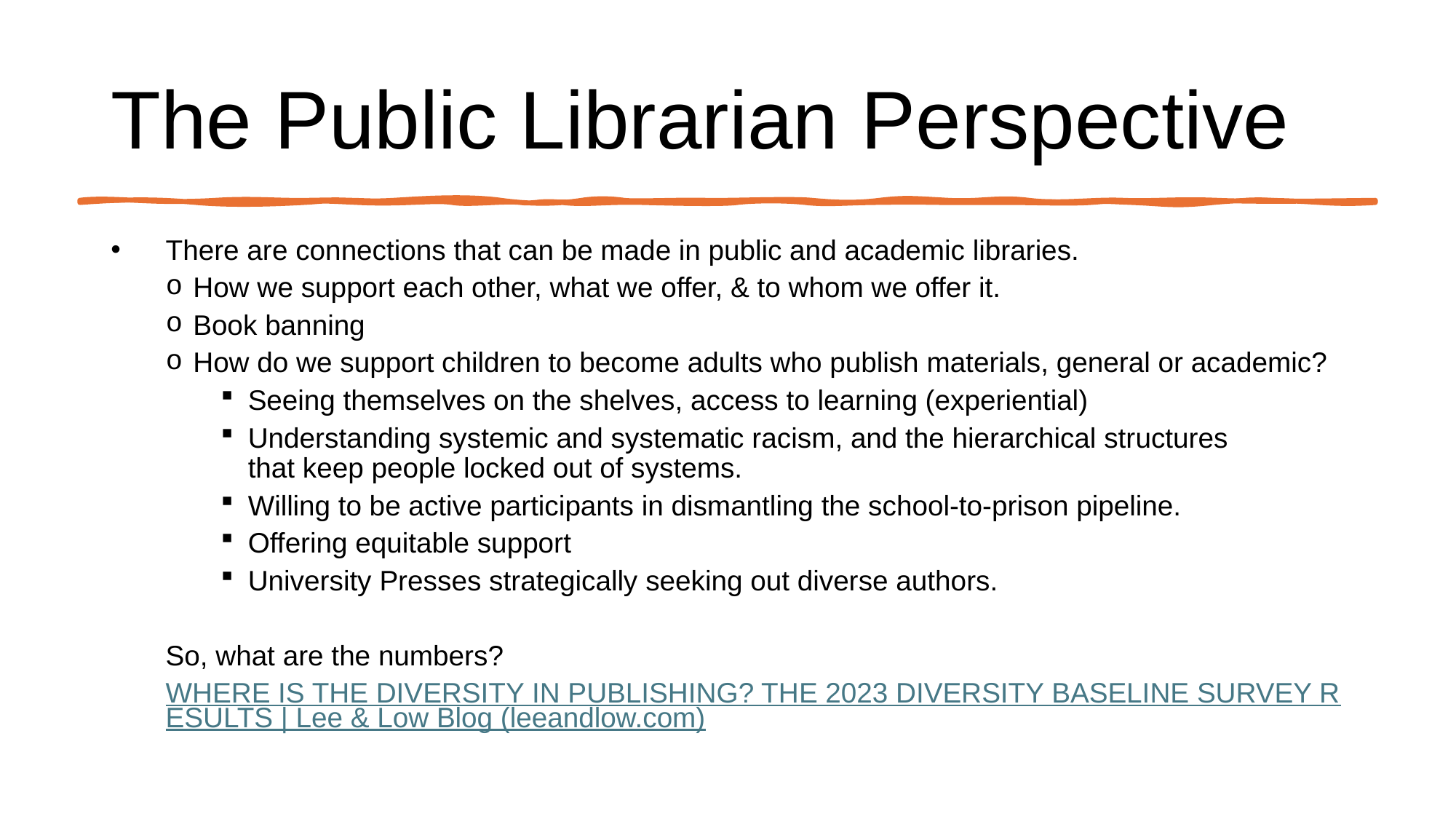

# The Public Librarian Perspective

There are connections that can be made in public and academic libraries.
How we support each other, what we offer, & to whom we offer it.
Book banning
How do we support children to become adults who publish materials, general or academic?
Seeing themselves on the shelves, access to learning (experiential)
Understanding systemic and systematic racism, and the hierarchical structures that keep people locked out of systems.
Willing to be active participants in dismantling the school-to-prison pipeline.
Offering equitable support
University Presses strategically seeking out diverse authors.

So, what are the numbers?
WHERE IS THE DIVERSITY IN PUBLISHING? THE 2023 DIVERSITY BASELINE SURVEY RESULTS | Lee & Low Blog (leeandlow.com)